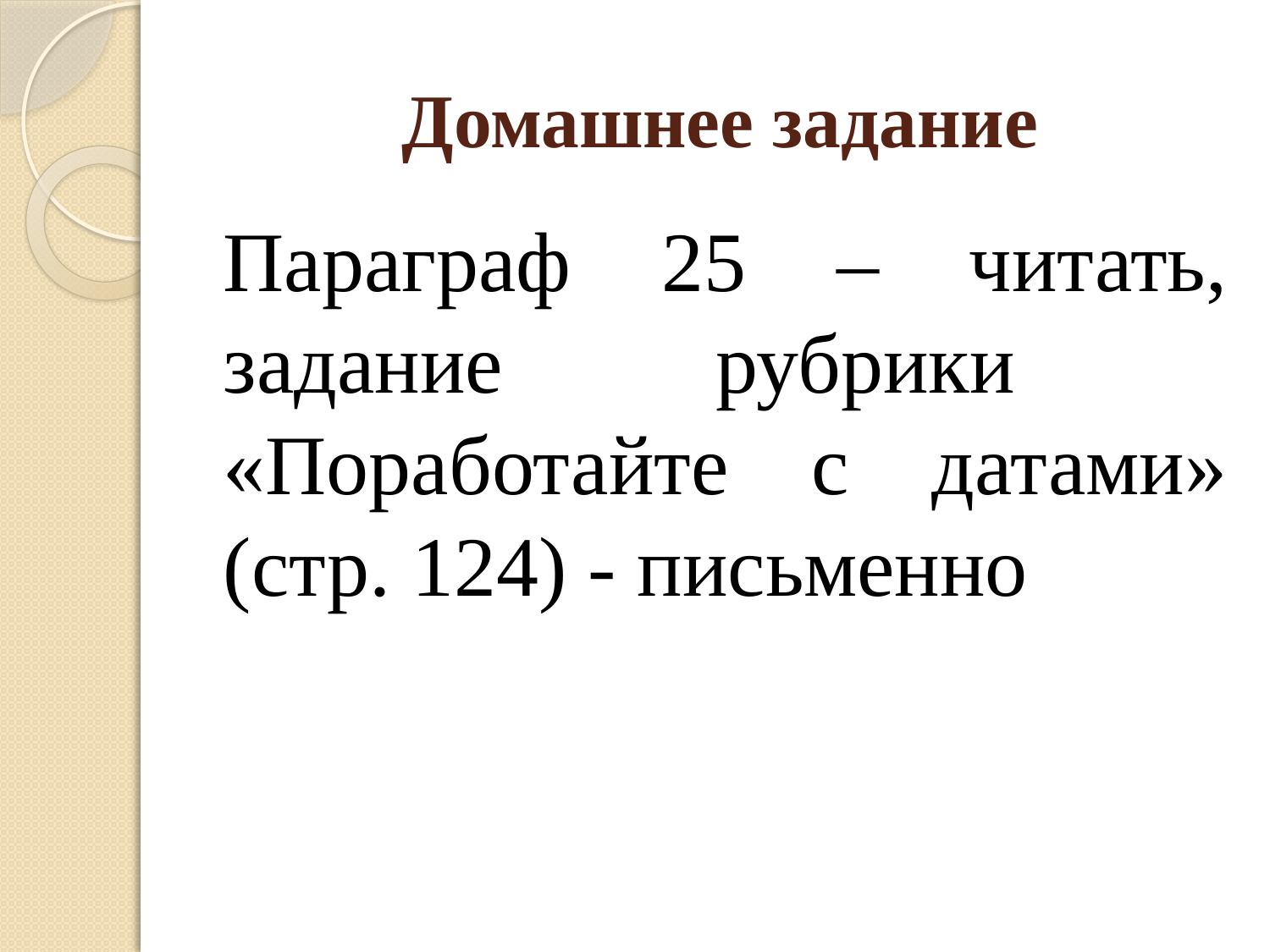

# Домашнее задание
Параграф 25 – читать, задание рубрики  «Поработайте с датами» (стр. 124) - письменно